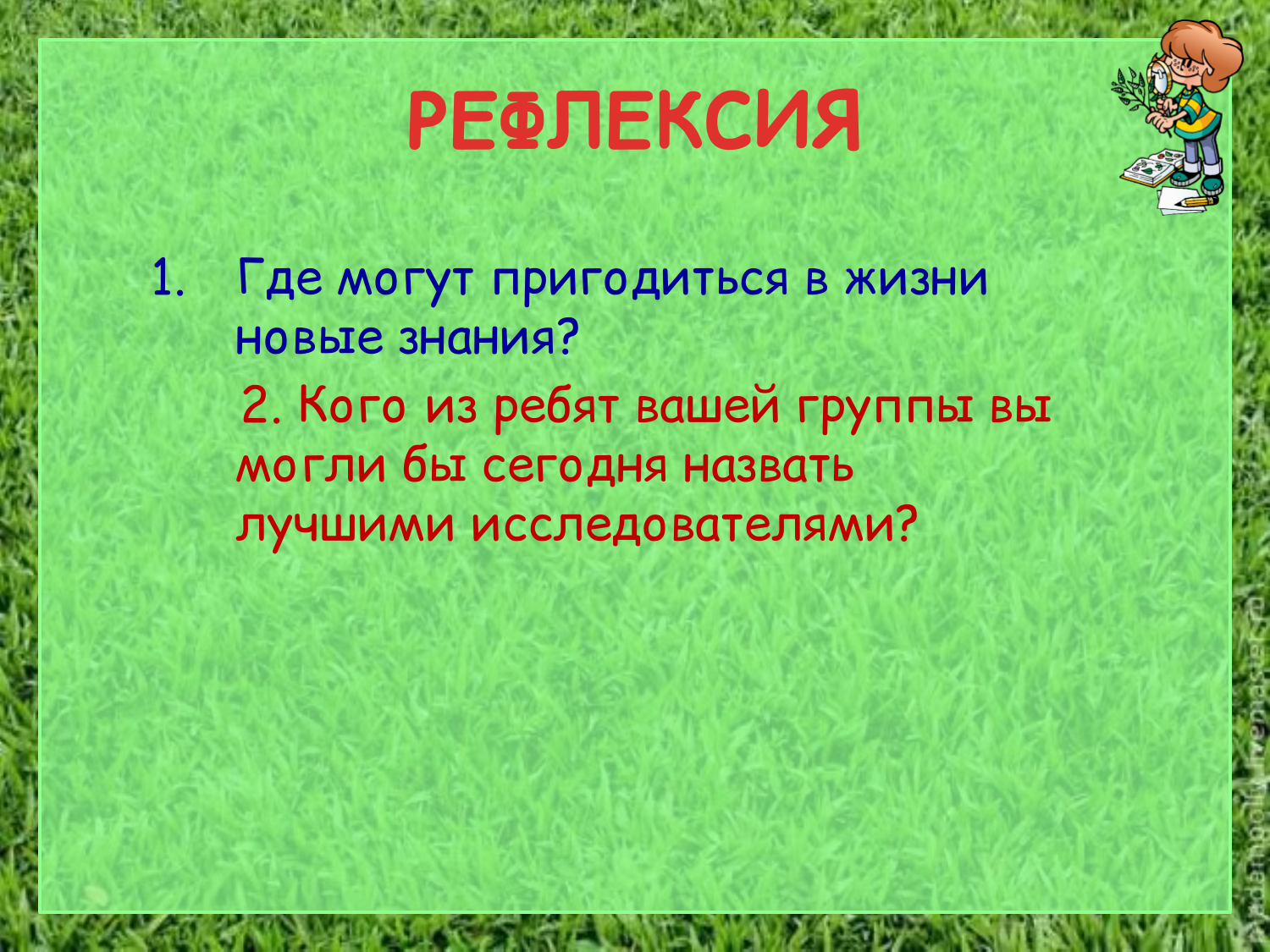

# РЕФЛЕКСИЯ

Где могут пригодиться в жизни новые знания?
      2. Кого из ребят вашей группы вы могли бы сегодня назвать лучшими исследователями?